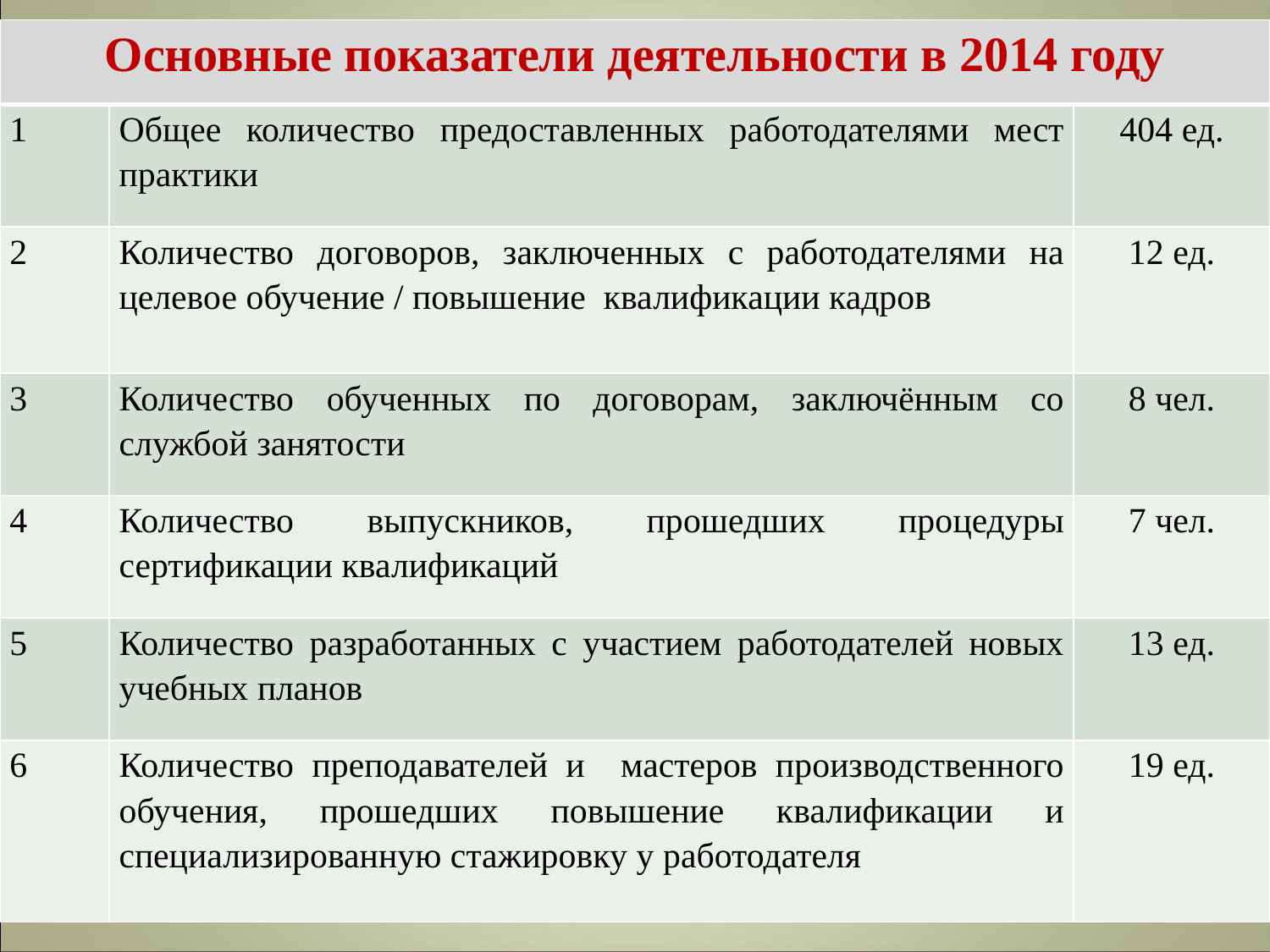

| Основные показатели деятельности в 2014 году |  |  |
| --- | --- | --- |
| 1 | Общее количество предоставленных работодателями мест практики | 404 ед. |
| 2 | Количество договоров, заключенных с работодателями на целевое обучение / повышение квалификации кадров | 12 ед. |
| 3 | Количество обученных по договорам, заключённым со службой занятости | 8 чел. |
| 4 | Количество выпускников, прошедших процедуры сертификации квалификаций | 7 чел. |
| 5 | Количество разработанных с участием работодателей новых учебных планов | 13 ед. |
| 6 | Количество преподавателей и мастеров производственного обучения, прошедших повышение квалификации и специализированную стажировку у работодателя | 19 ед. |

#